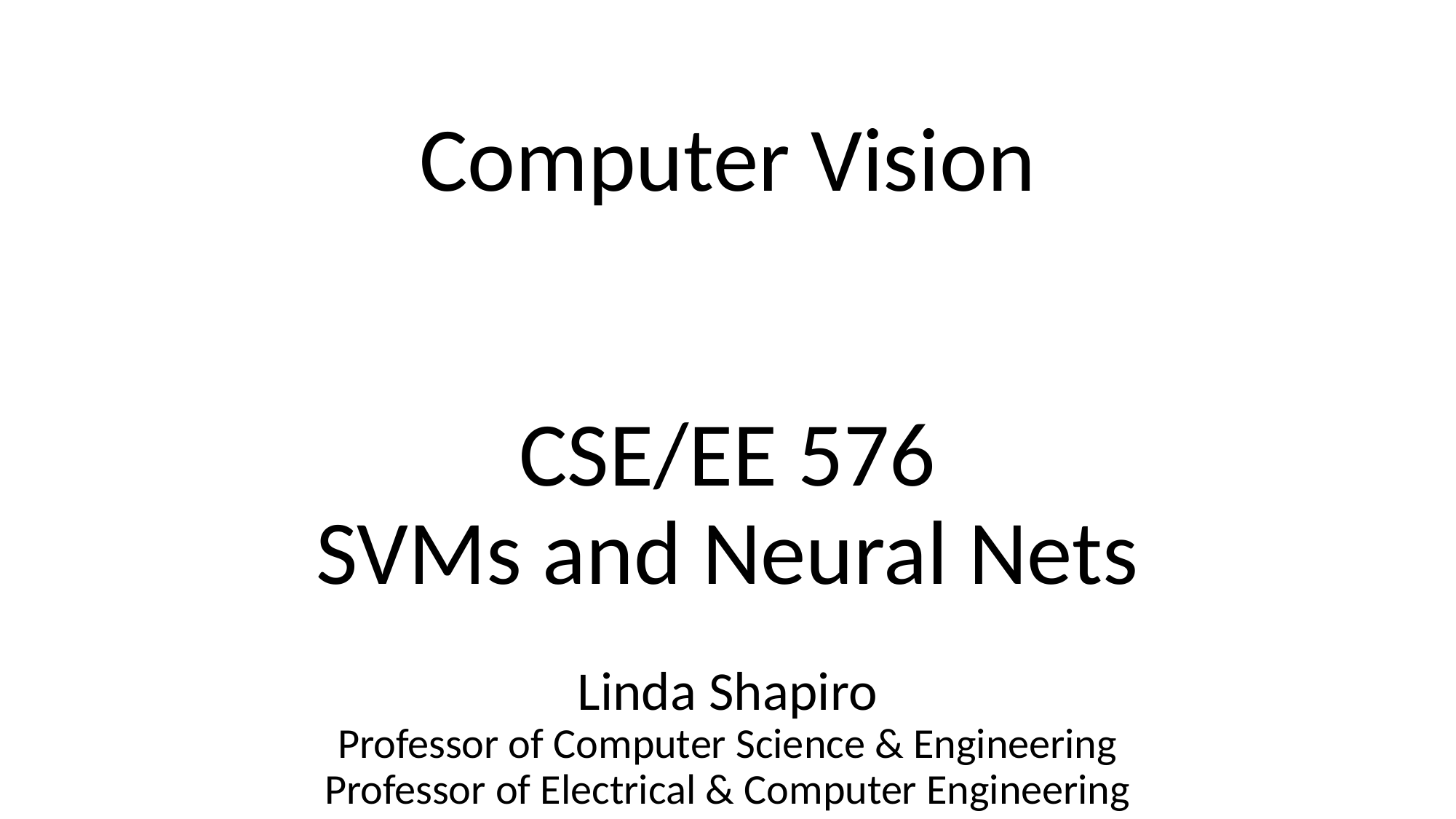

# Computer Vision CSE/EE 576 SVMs and Neural Nets Linda Shapiro Professor of Computer Science & Engineering Professor of Electrical & Computer Engineering